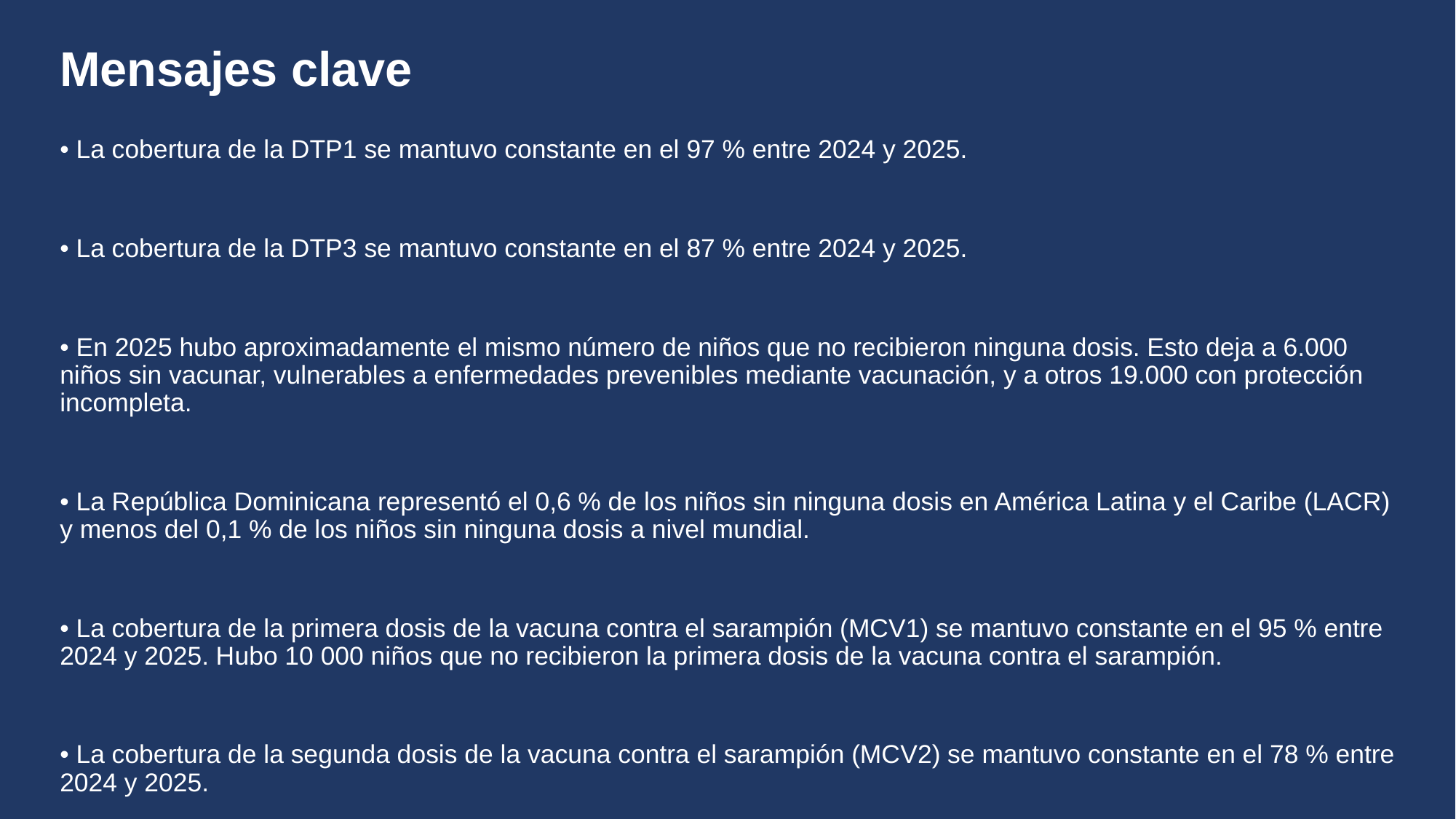

# Mensajes clave
• La cobertura de la DTP1 se mantuvo constante en el 97 % entre 2024 y 2025.

• La cobertura de la DTP3 se mantuvo constante en el 87 % entre 2024 y 2025.

• En 2025 hubo aproximadamente el mismo número de niños que no recibieron ninguna dosis. Esto deja a 6.000 niños sin vacunar, vulnerables a enfermedades prevenibles mediante vacunación, y a otros 19.000 con protección incompleta.

• La República Dominicana representó el 0,6 % de los niños sin ninguna dosis en América Latina y el Caribe (LACR) y menos del 0,1 % de los niños sin ninguna dosis a nivel mundial.

• La cobertura de la primera dosis de la vacuna contra el sarampión (MCV1) se mantuvo constante en el 95 % entre 2024 y 2025. Hubo 10 000 niños que no recibieron la primera dosis de la vacuna contra el sarampión.

• La cobertura de la segunda dosis de la vacuna contra el sarampión (MCV2) se mantuvo constante en el 78 % entre 2024 y 2025.

• La cobertura de la última dosis de la vacuna contra el VPH (HPVc) entre las niñas aumentó del 45 % al 56 % en 2025 gracias a la mejora en el rendimiento del programa.